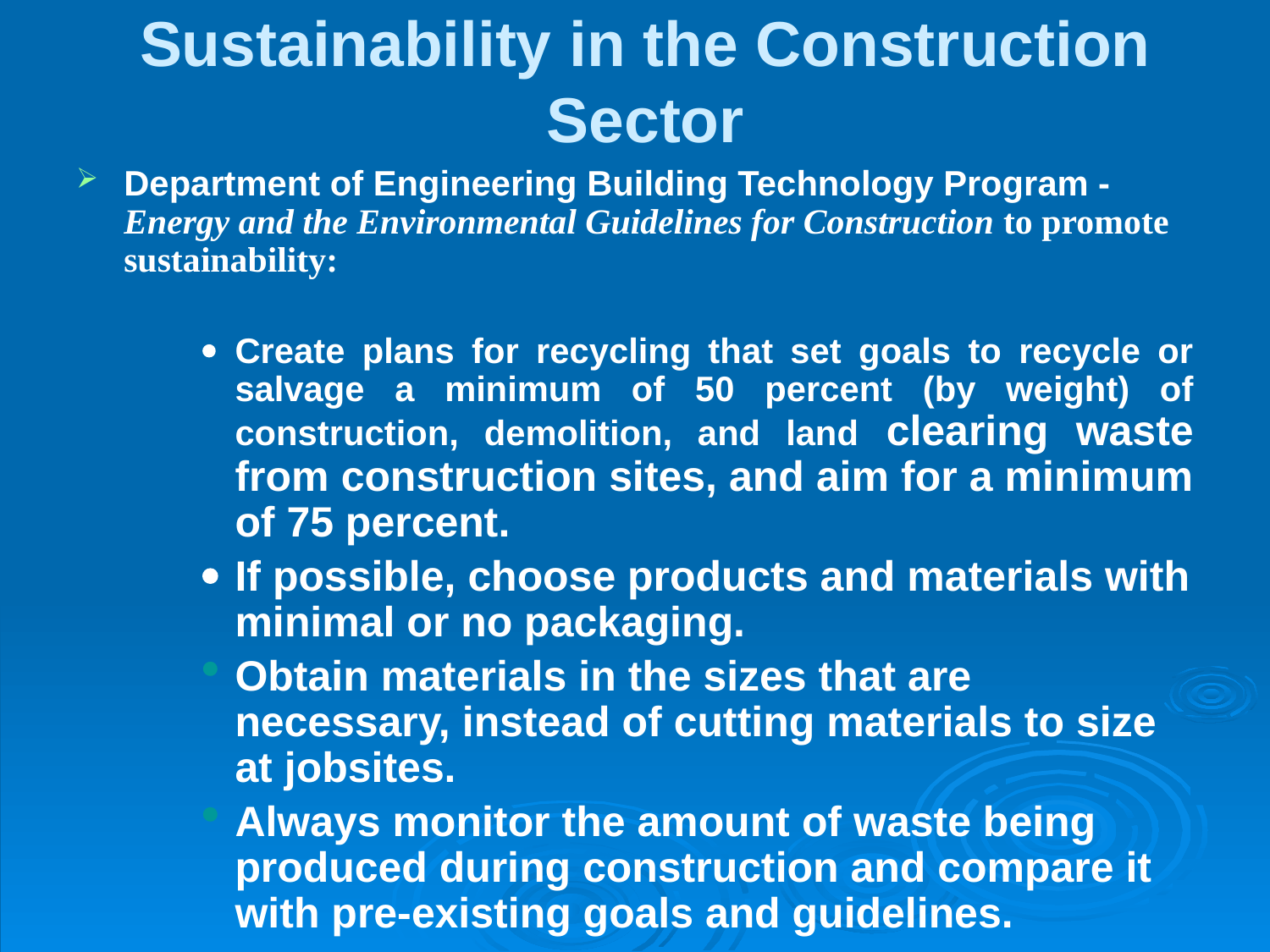

# Sustainability in the Construction Sector
Department of Engineering Building Technology Program - Energy and the Environmental Guidelines for Construction to promote sustainability:

•	Create plans for recycling that set goals to recycle or salvage a minimum of 50 percent (by weight) of construction, demolition, and land clearing waste from construction sites, and aim for a minimum of 75 percent.
•	If possible, choose products and materials with minimal or no packaging.
Obtain materials in the sizes that are necessary, instead of cutting materials to size at jobsites.
Always monitor the amount of waste being produced during construction and compare it with pre-existing goals and guidelines.